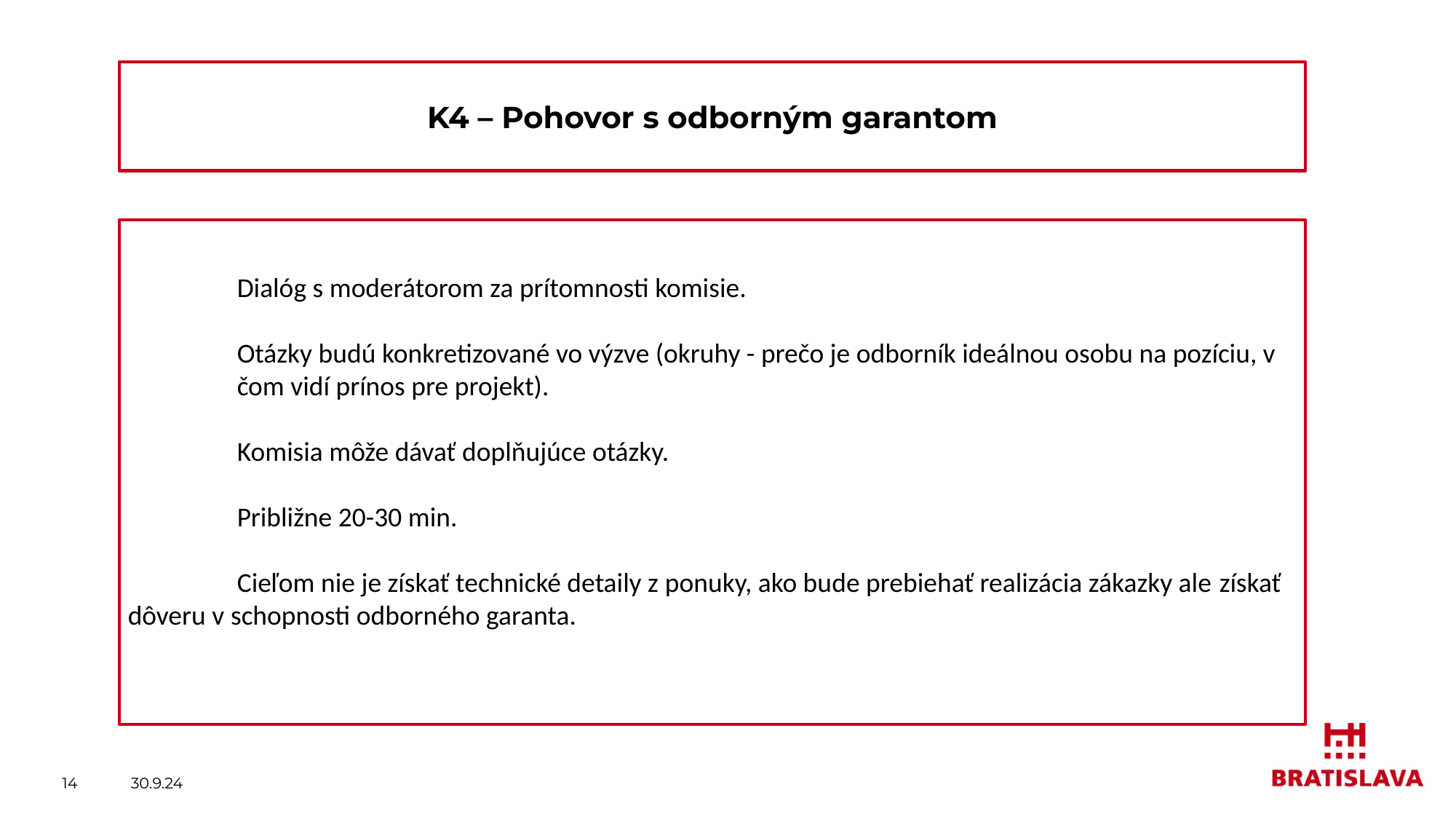

K4 – Pohovor s odborným garantom

 	Dialóg s moderátorom za prítomnosti komisie.

	Otázky budú konkretizované vo výzve (okruhy - prečo je odborník ideálnou osobu na pozíciu, v 	čom vidí prínos pre projekt).

	Komisia môže dávať doplňujúce otázky.

	Približne 20-30 min.

	Cieľom nie je získať technické detaily z ponuky, ako bude prebiehať realizácia zákazky ale 	získať dôveru v schopnosti odborného garanta.

14
30.9.24